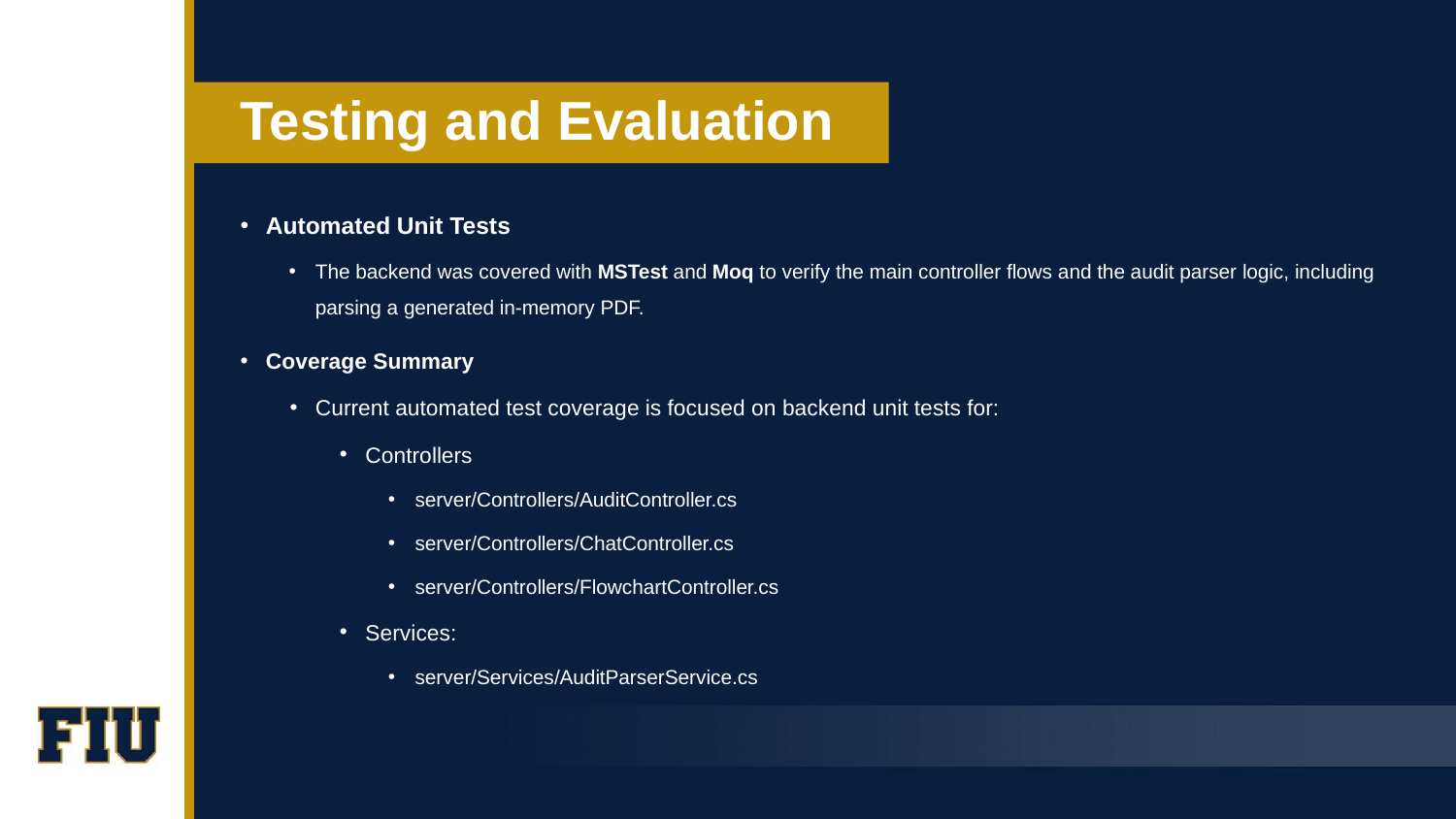

# Testing and Evaluation

Automated Unit Tests
The backend was covered with MSTest and Moq to verify the main controller flows and the audit parser logic, including parsing a generated in-memory PDF.
Coverage Summary
Current automated test coverage is focused on backend unit tests for:
Controllers
server/Controllers/AuditController.cs
server/Controllers/ChatController.cs
server/Controllers/FlowchartController.cs
Services:
server/Services/AuditParserService.cs